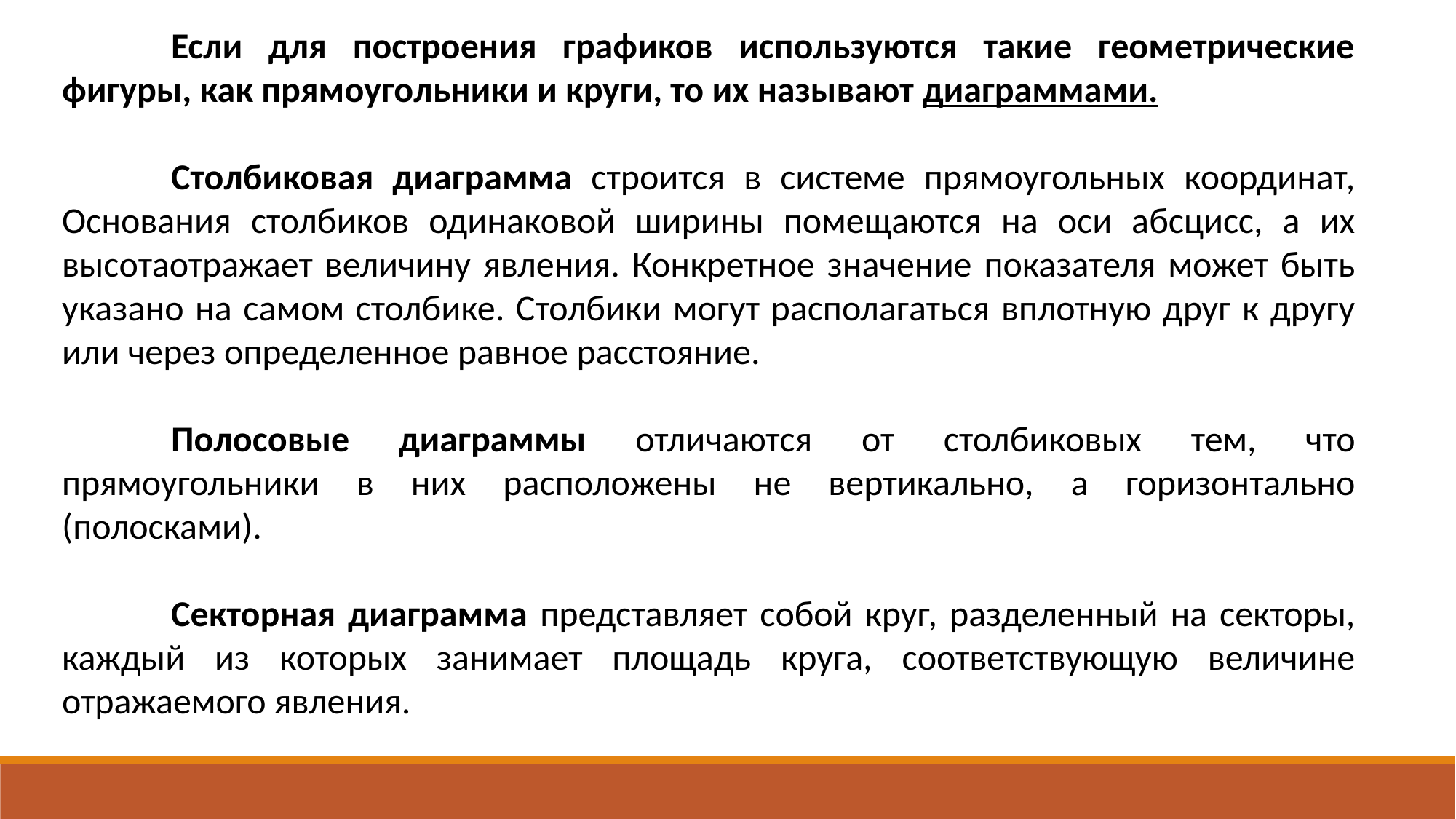

Если для построения графиков используются такие геометрические фигуры, как прямоугольники и круги, то их называют диаграммами.

	Столбиковая диаграмма строится в системе прямоугольных координат, Основания столбиков одинаковой ширины помещаются на оси абсцисс, а их высотаотражает величину явления. Конкретное значение показателя может быть указано на самом столбике. Столбики могут располагаться вплотную друг к другу или через определенное равное расстояние.

	Полосовые диаграммы отличаются от столбиковых тем, что прямоугольники в них расположены не вертикально, а горизонтально (полосками).

	Секторная диаграмма представляет собой круг, разделенный на секторы, каждый из которых занимает площадь круга, соответствующую величине отражаемого явления.